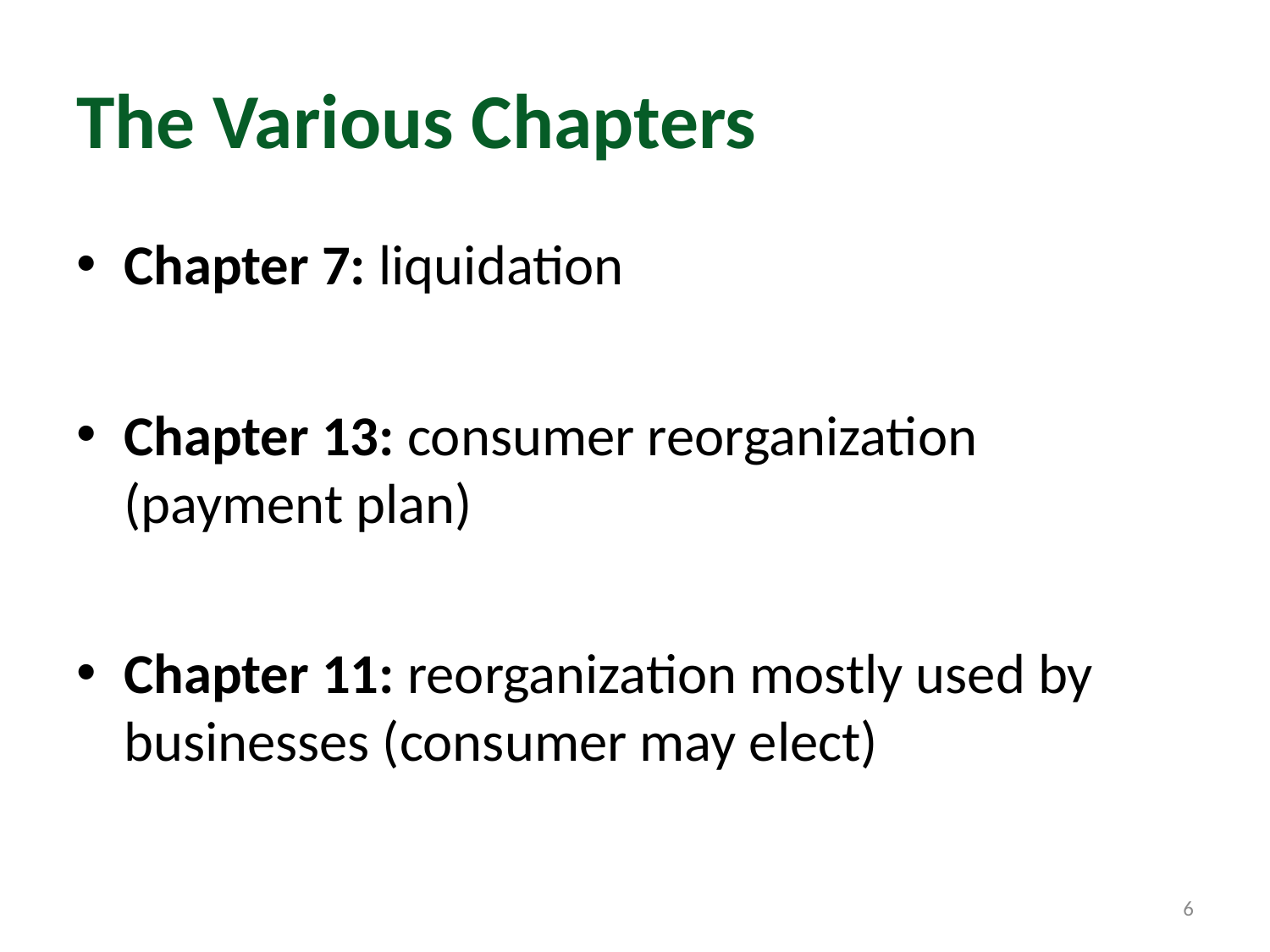

# The Various Chapters
Chapter 7: liquidation
Chapter 13: consumer reorganization (payment plan)
Chapter 11: reorganization mostly used by businesses (consumer may elect)
6